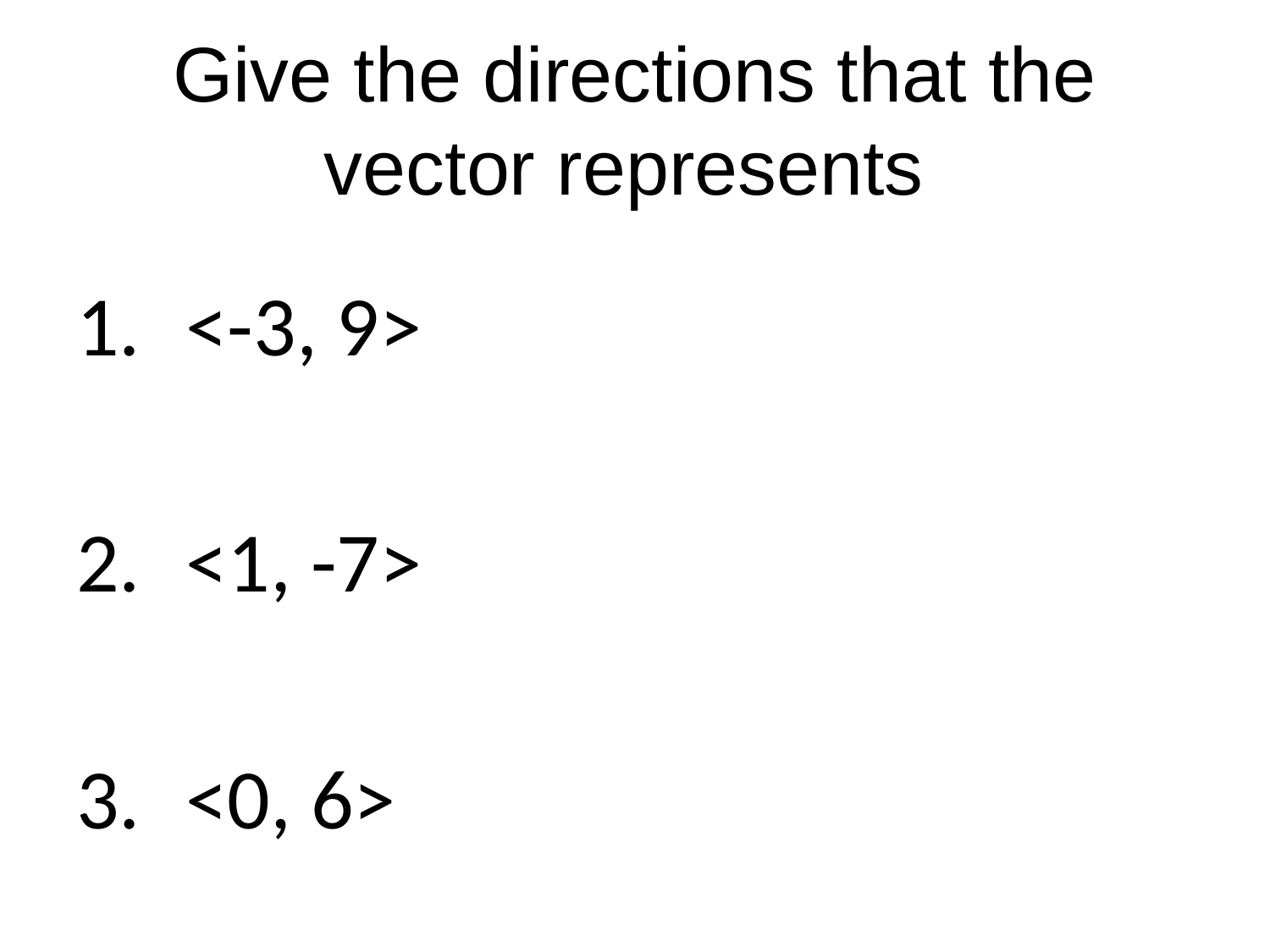

# Give the directions that the vector represents
  <-3, 9>

  <1, -7>

  <0, 6>